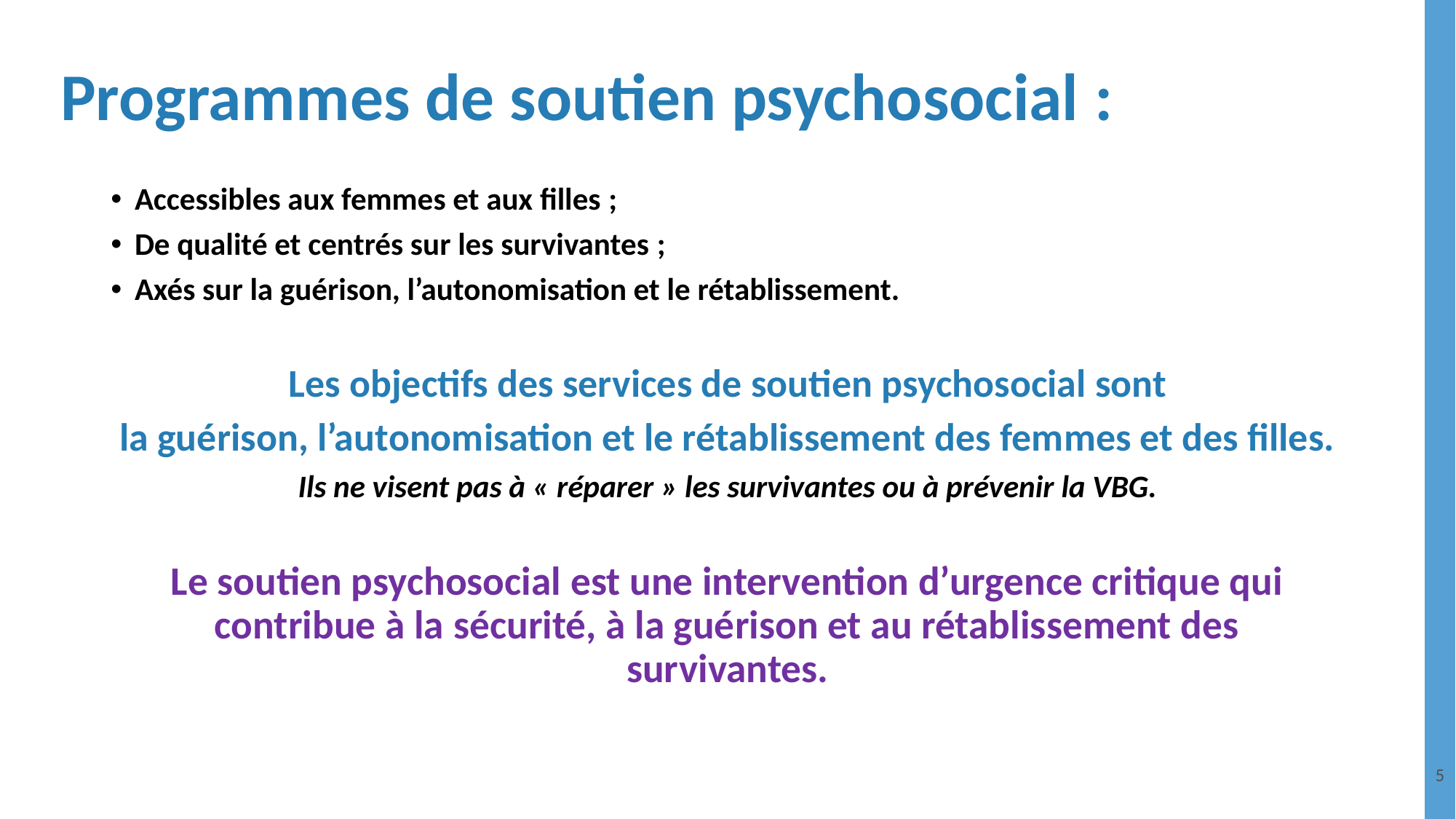

# Programmes de soutien psychosocial :
Accessibles aux femmes et aux filles ;
De qualité et centrés sur les survivantes ;
Axés sur la guérison, l’autonomisation et le rétablissement.

Les objectifs des services de soutien psychosocial sont
la guérison, l’autonomisation et le rétablissement des femmes et des filles.
Ils ne visent pas à « réparer » les survivantes ou à prévenir la VBG.

Le soutien psychosocial est une intervention d’urgence critique qui contribue à la sécurité, à la guérison et au rétablissement des survivantes.